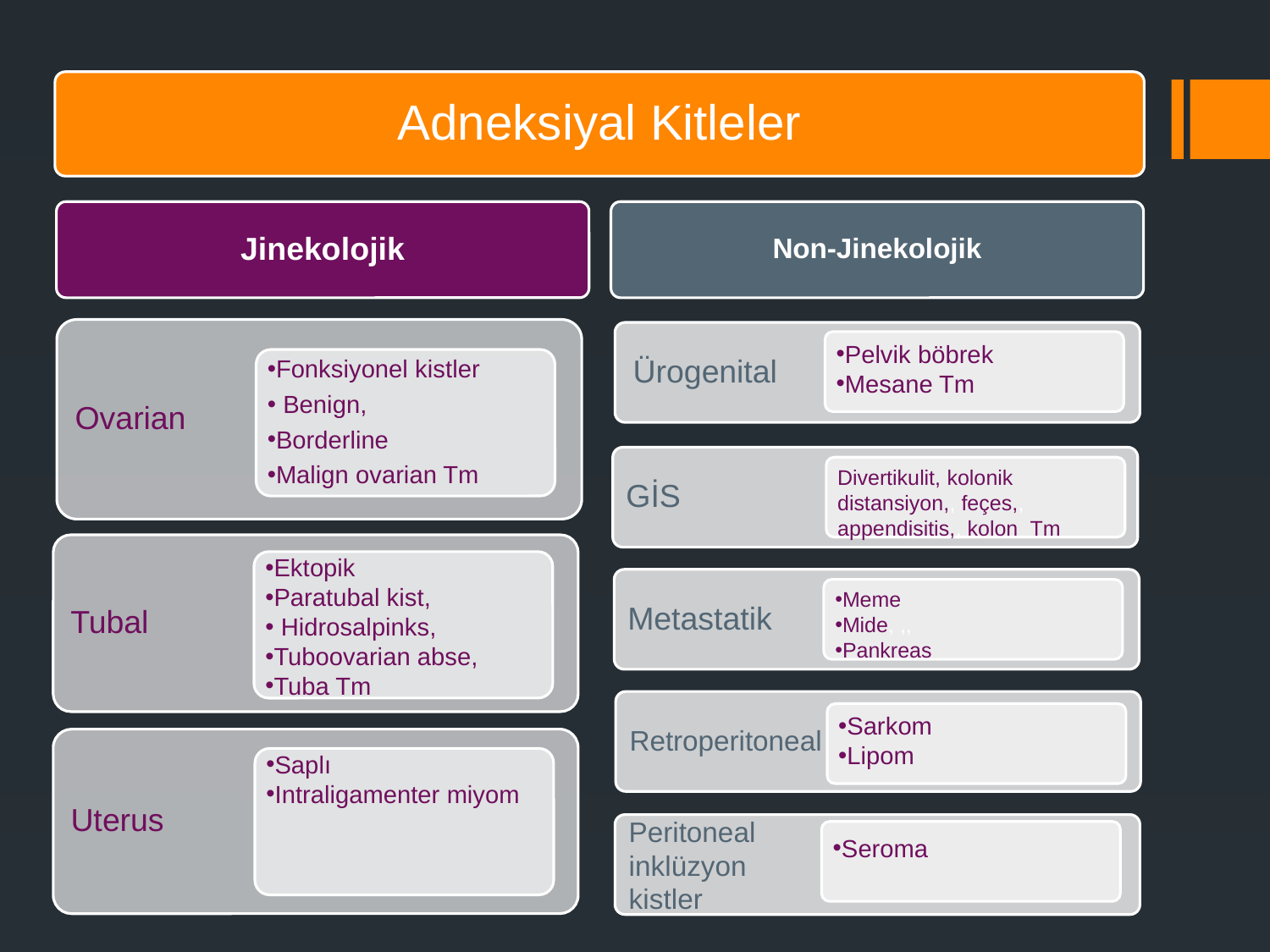

Adneksiyal Kitleler

Jinekolojik

Non-Jinekolojik

Ovarian

Ürogenital

Pelvik böbrek
Mesane Tm

Fonksiyonel kistler
 Benign,
Borderline
Malign ovarian Tm

GİS

Divertikulit, kolonik distansiyon,, feçes,, appendisitis,, kolon  Tm

Tubal
Ektopik
Paratubal kist,
 Hidrosalpinks,
Tuboovarian abse,
Tuba Tm

Metastatik

Meme
Mide, ,,
Pankreas

Retroperitoneal

Sarkom
Lipom

Uterus
Saplı
Intraligamenter miyom

Peritoneal
inklüzyon
kistler

Seroma